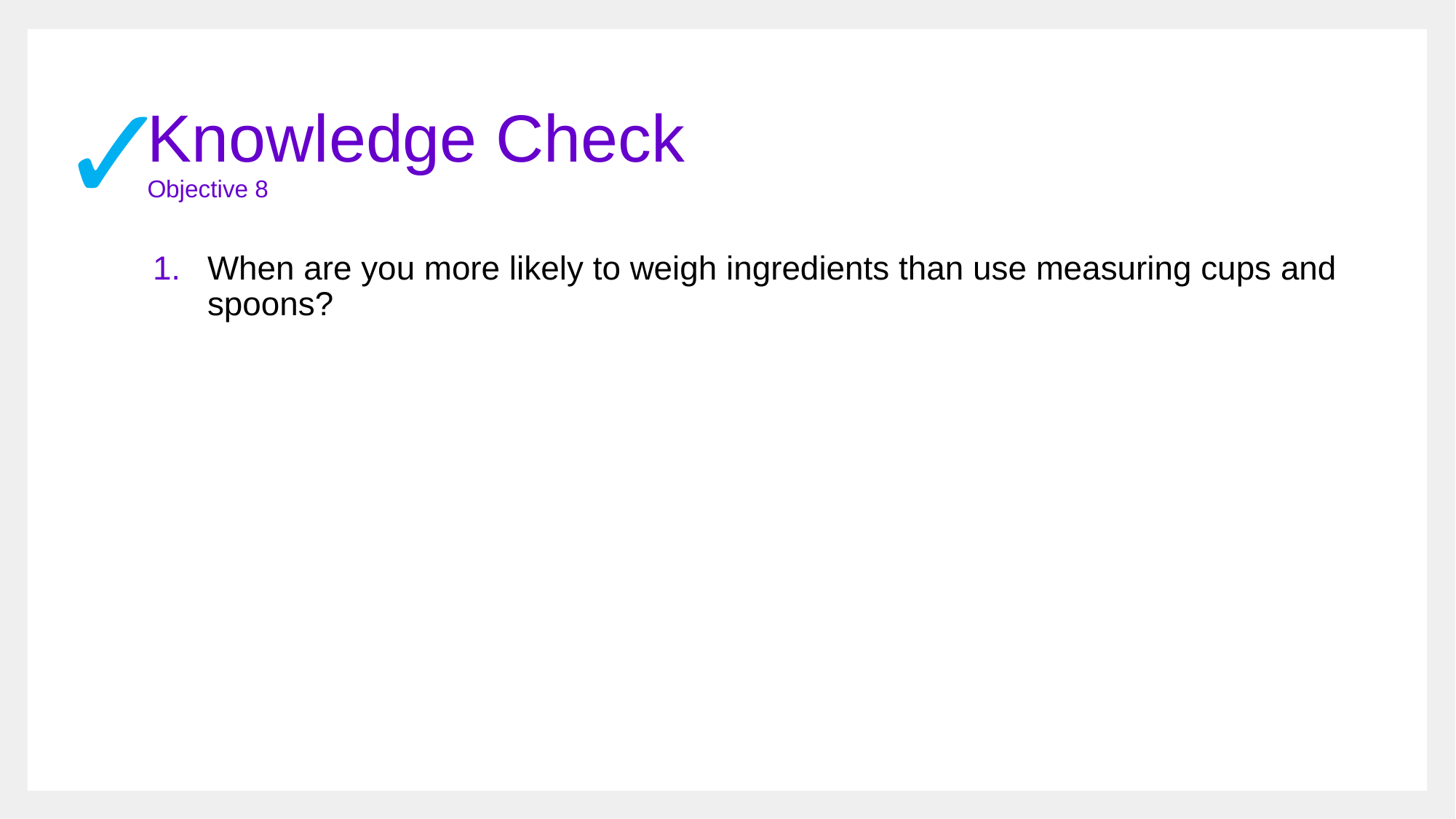

✓
# Knowledge Check Objective 8
When are you more likely to weigh ingredients than use measuring cups and spoons?